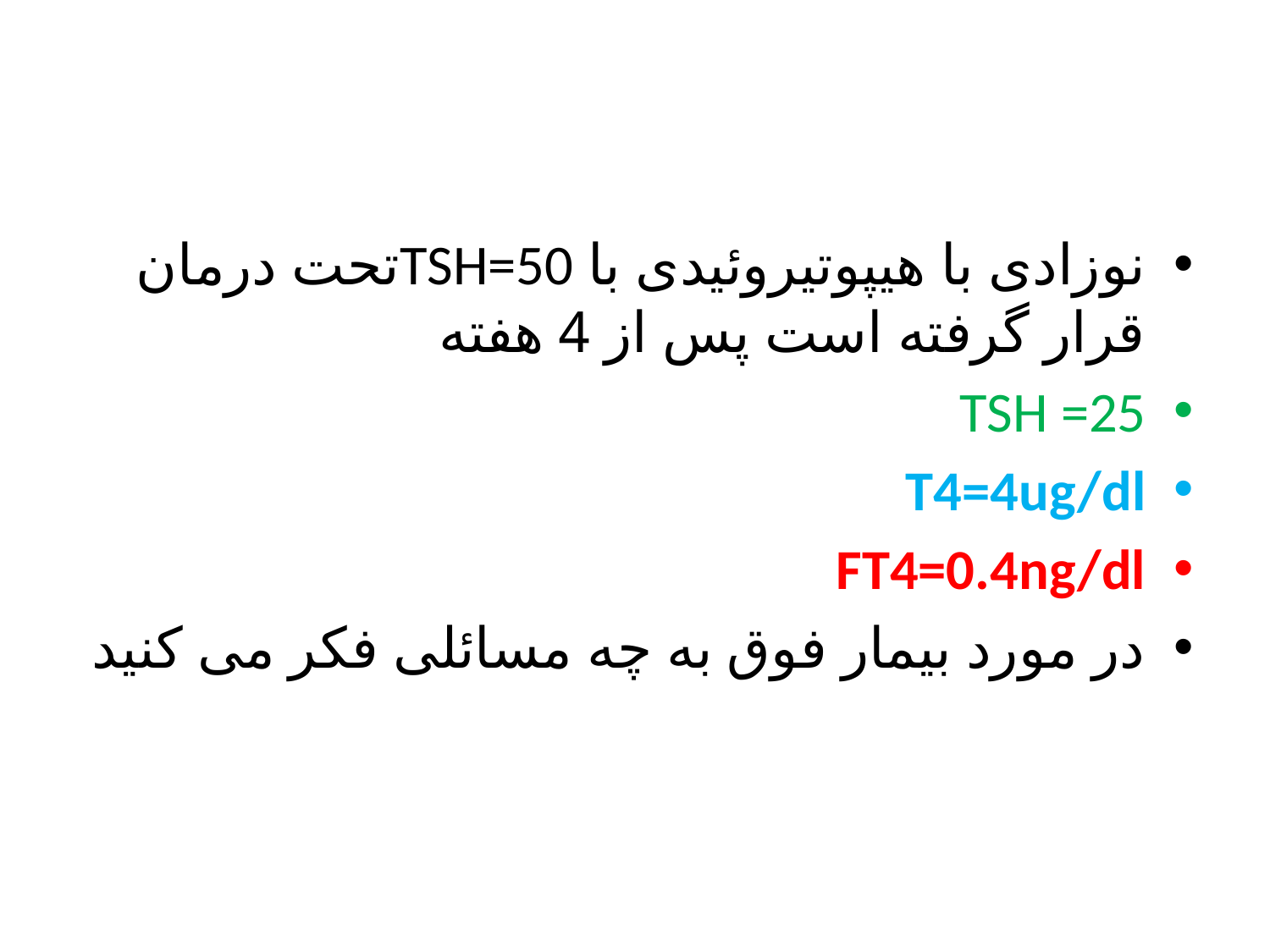

#
نوزادی با هیپوتیروئیدی با TSH=50تحت درمان قرار گرفته است پس از 4 هفته
TSH =25
T4=4ug/dl
FT4=0.4ng/dl
در مورد بیمار فوق به چه مسائلی فکر می کنید